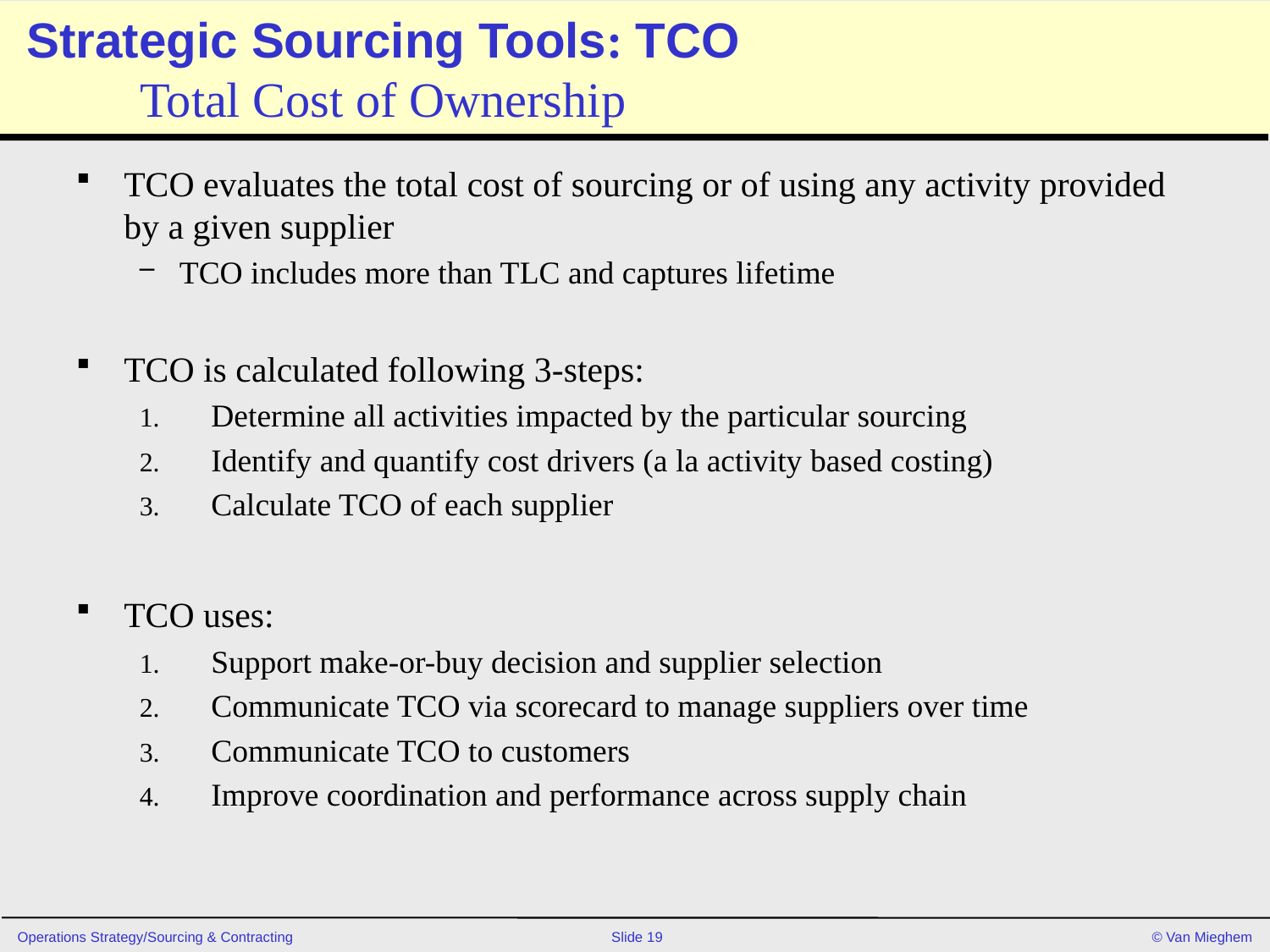

# Strategic Sourcing Tools: TCO Total Cost of Ownership
TCO evaluates the total cost of sourcing or of using any activity provided by a given supplier
TCO includes more than TLC and captures lifetime

TCO is calculated following 3-steps:
Determine all activities impacted by the particular sourcing
Identify and quantify cost drivers (a la activity based costing)
Calculate TCO of each supplier

TCO uses:
Support make-or-buy decision and supplier selection
Communicate TCO via scorecard to manage suppliers over time
Communicate TCO to customers
Improve coordination and performance across supply chain